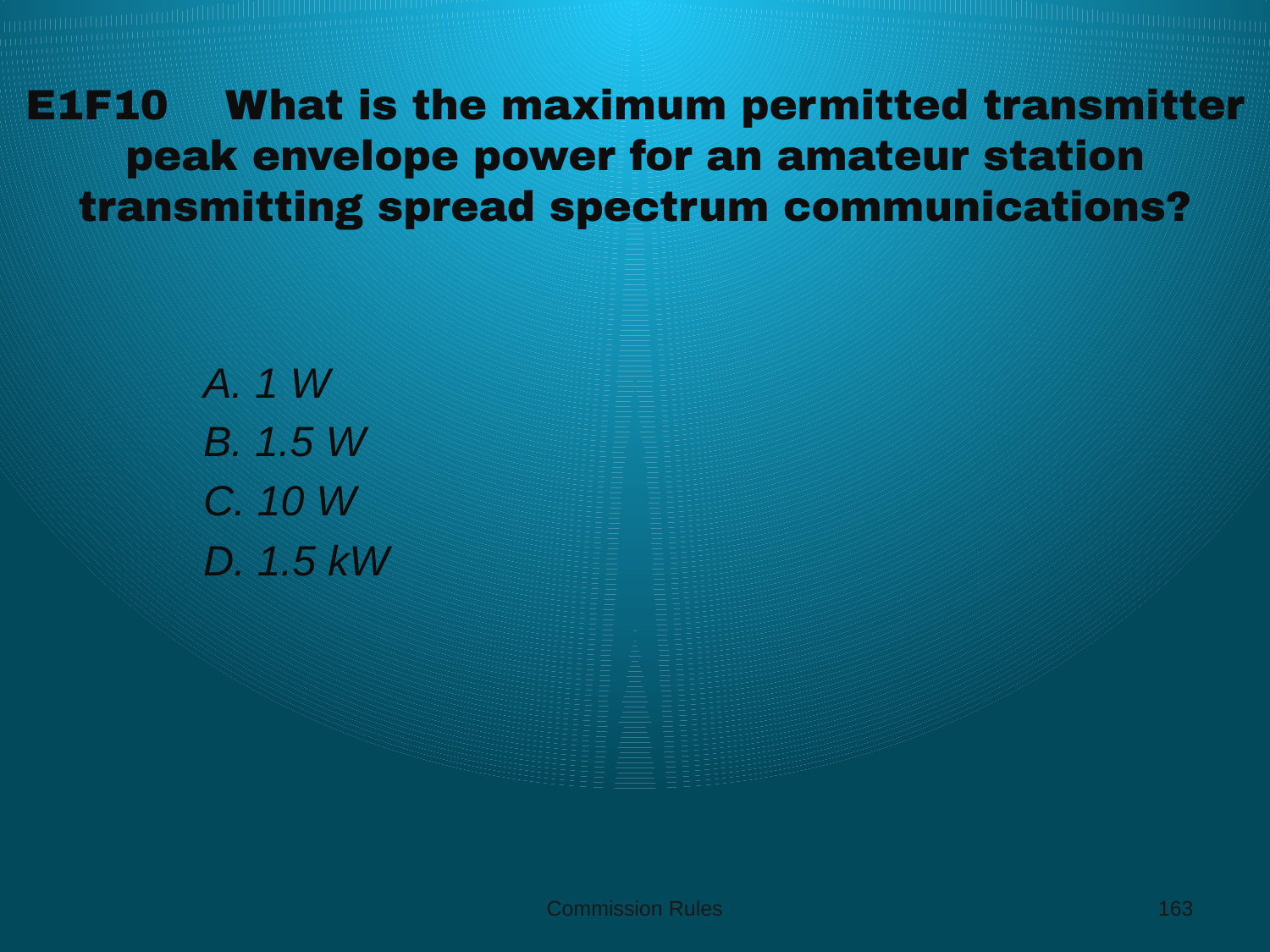

# E1F10    What is the maximum permitted transmitter peak envelope power for an amateur station transmitting spread spectrum communications?
A. 1 W
B. 1.5 W
C. 10 W
D. 1.5 kW

Commission Rules
163